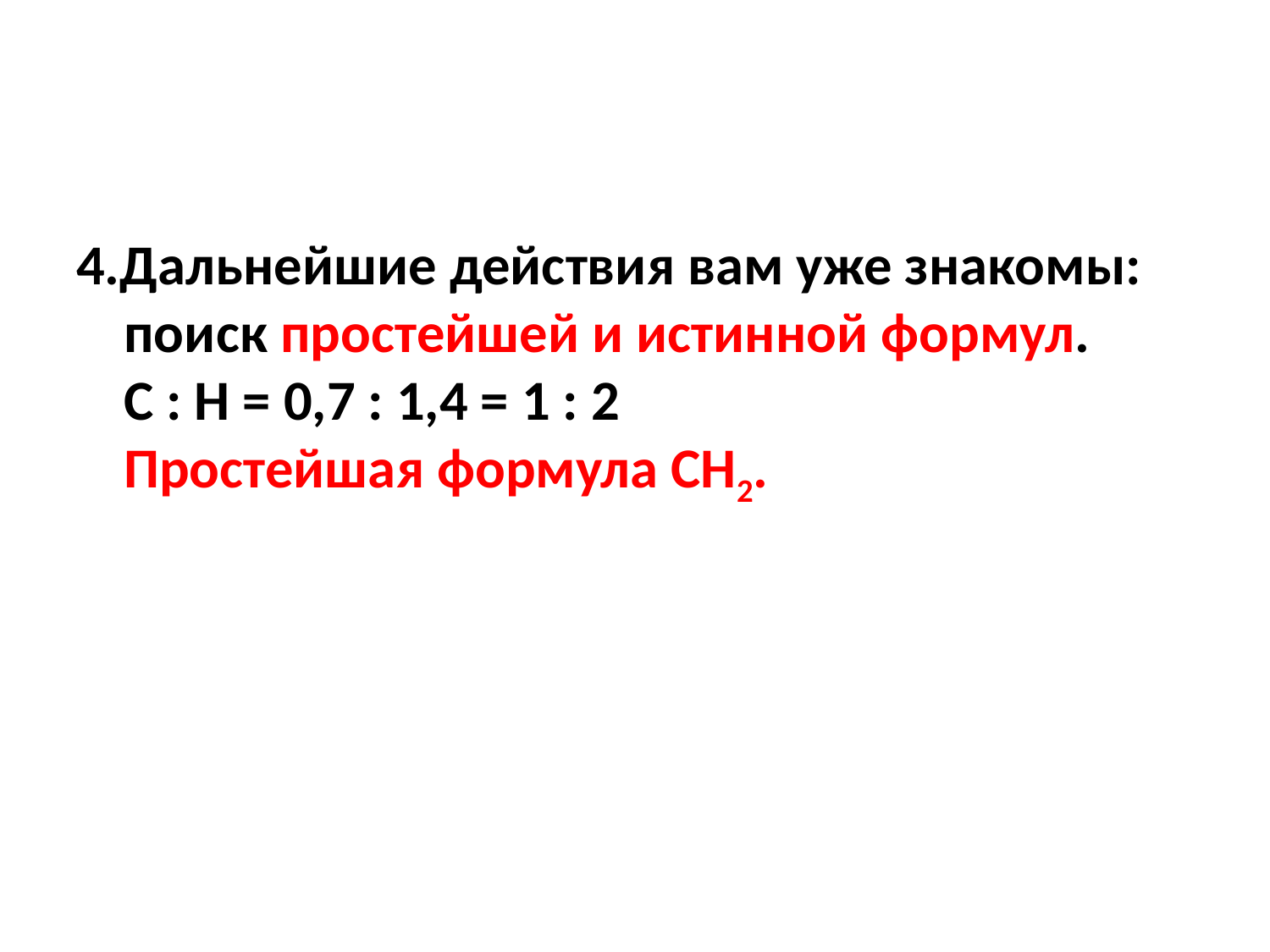

#
4.Дальнейшие действия вам уже знакомы: поиск простейшей и истинной формул.
С : Н = 0,7 : 1,4 = 1 : 2
Простейшая формула СН2.